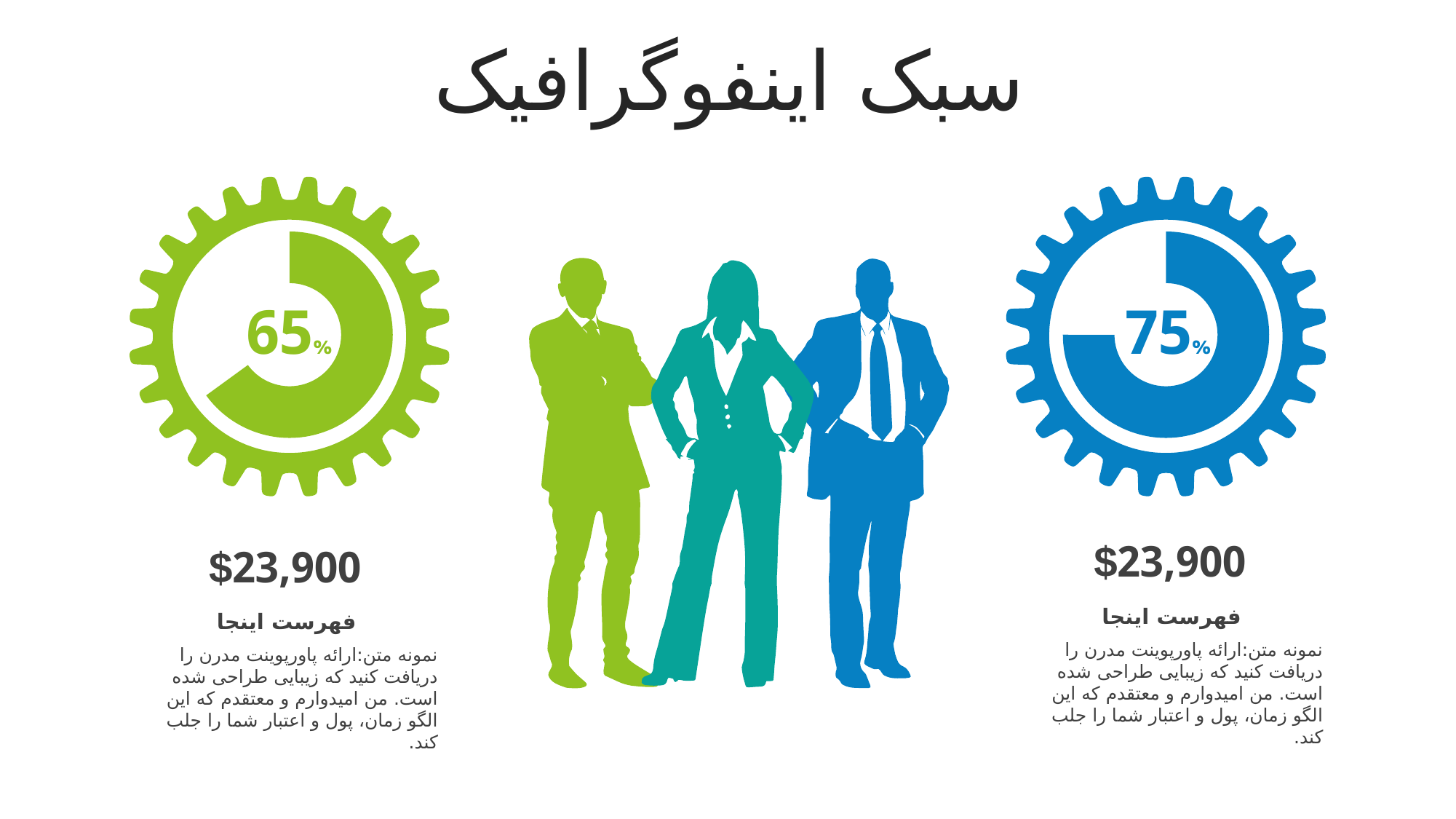

سبک اینفوگرافیک

### Chart

| Category |  |
|---|---|

### Chart

| Category |  |
|---|---|

65%
75%
$23,900
$23,900
فهرست اینجا
نمونه متن:ارائه پاورپوینت مدرن را دریافت کنید که زیبایی طراحی شده است. من امیدوارم و معتقدم که این الگو زمان، پول و اعتبار شما را جلب کند.
فهرست اینجا
نمونه متن:ارائه پاورپوینت مدرن را دریافت کنید که زیبایی طراحی شده است. من امیدوارم و معتقدم که این الگو زمان، پول و اعتبار شما را جلب کند.